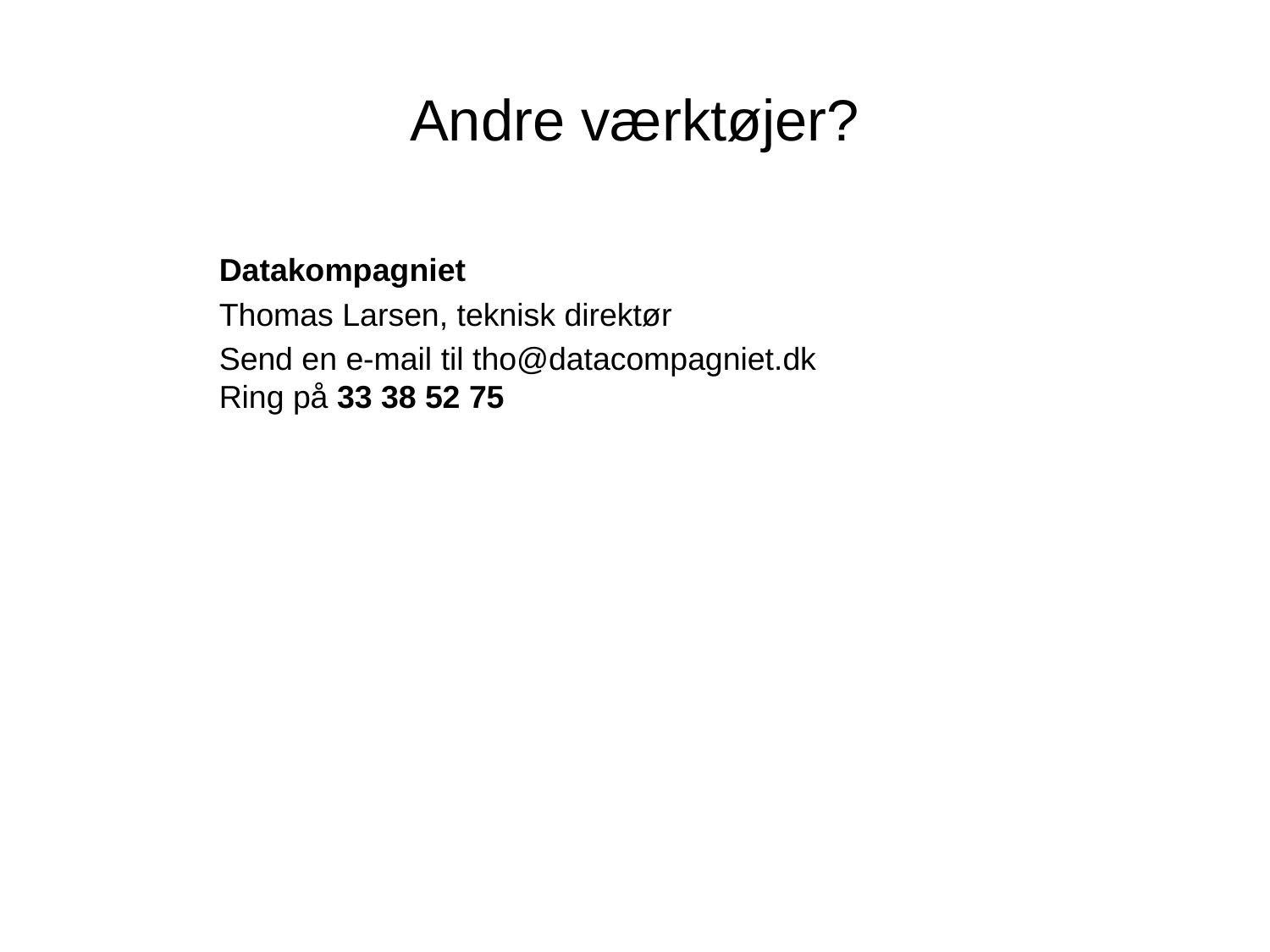

# Andre værktøjer?
Datakompagniet
Thomas Larsen, teknisk direktør
Send en e-mail til tho@datacompagniet.dk
Ring på 33 38 52 75